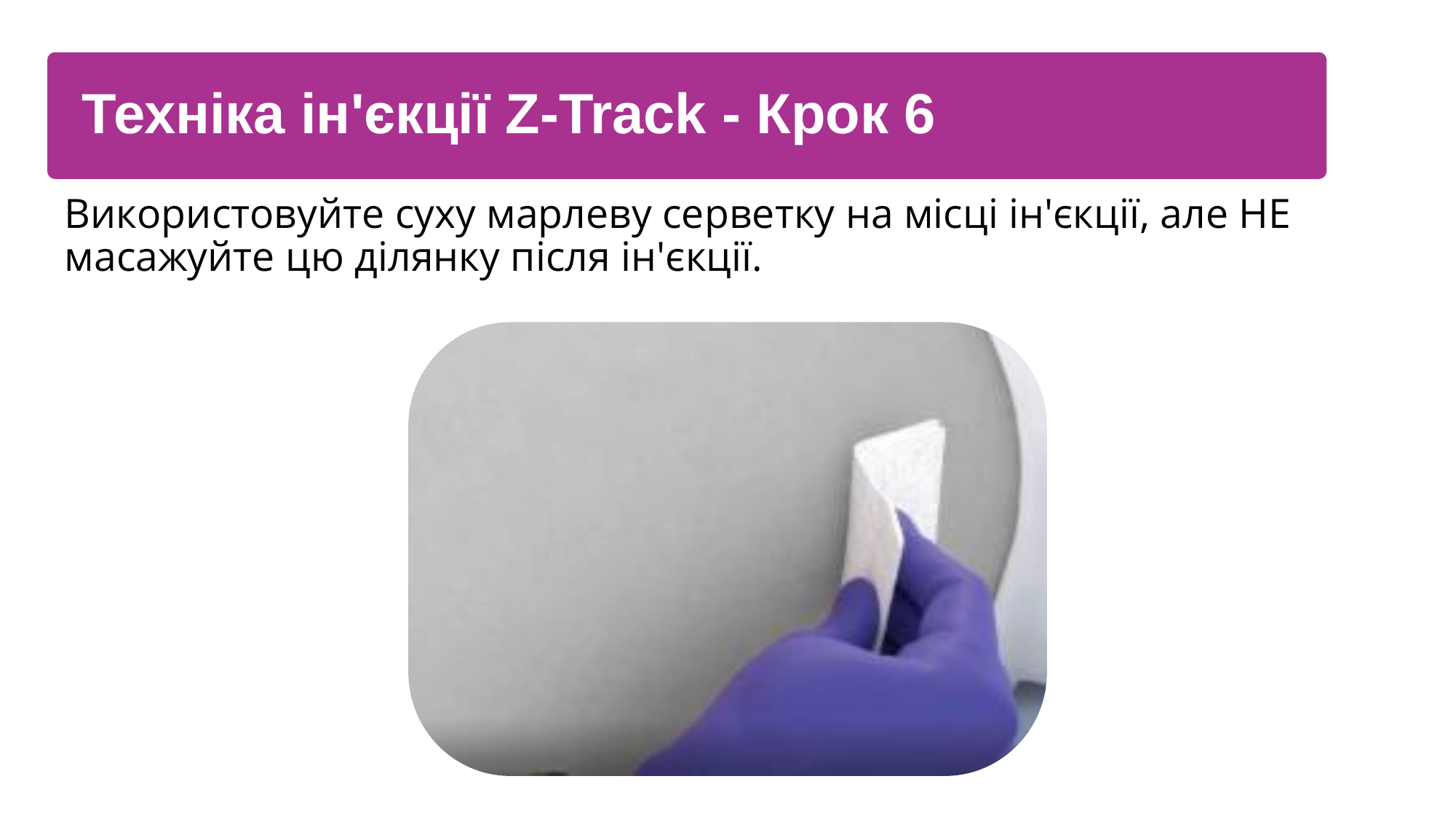

Техніка ін'єкції Z-Track - Крок 6
Використовуйте суху марлеву серветку на місці ін'єкції, але НЕ масажуйте цю ділянку після ін'єкції.